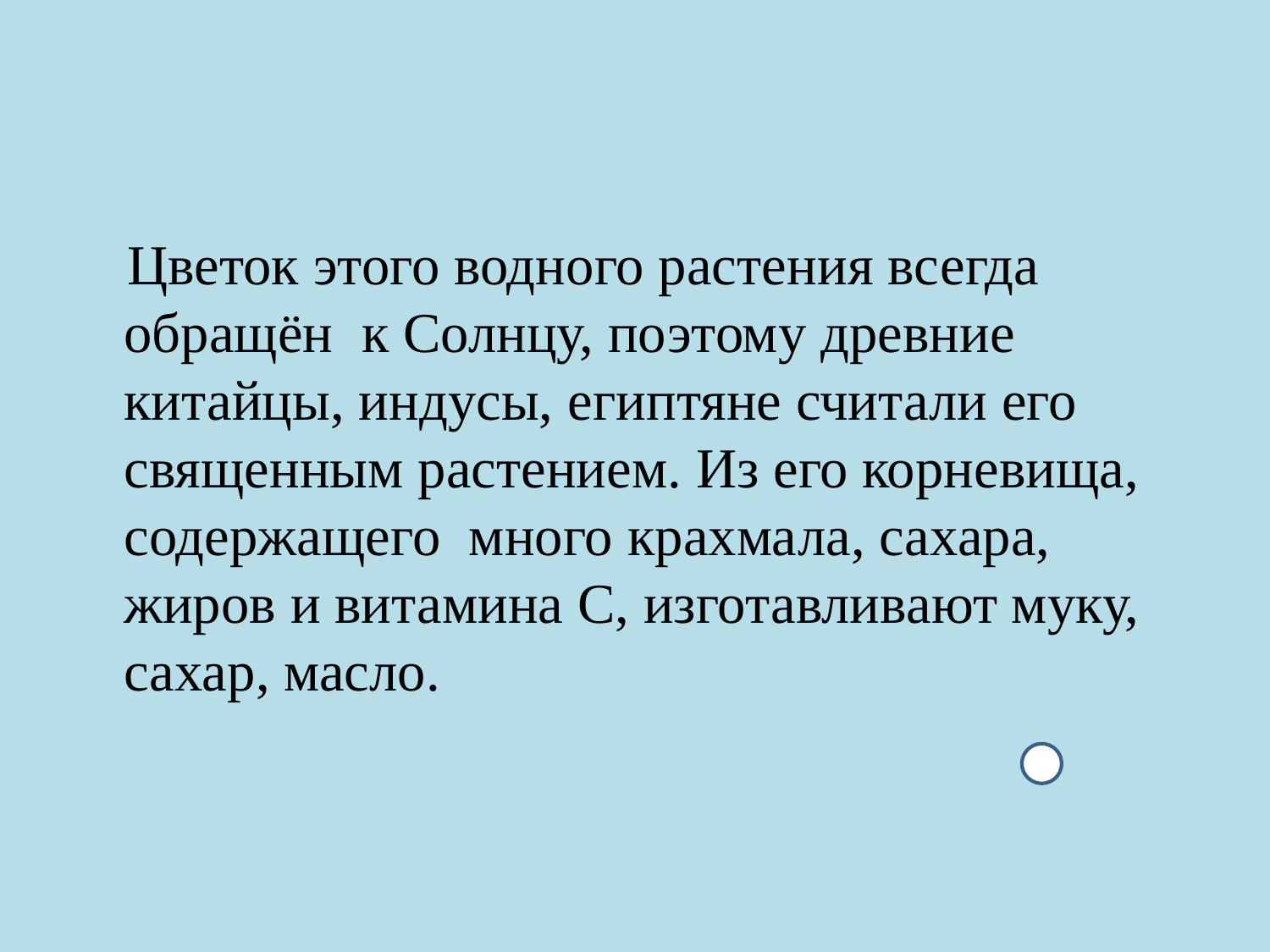

#
    Цветок этого водного растения всегда обращён  к Солнцу, поэтому древние китайцы, индусы, египтяне считали его священным растением. Из его корневища,  содержащего  много крахмала, сахара, жиров и витамина С, изготавливают муку, сахар, масло.